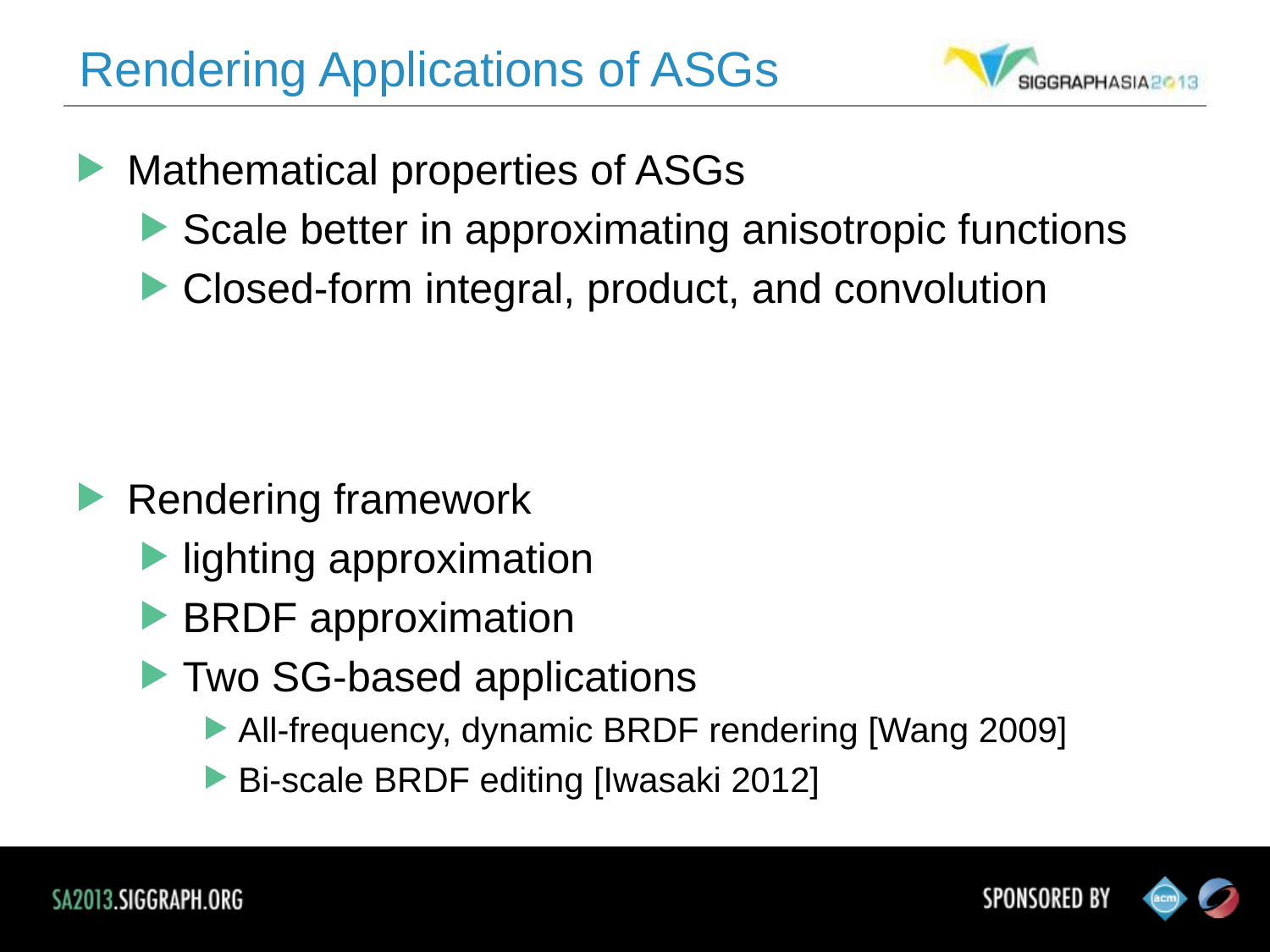

Rendering Applications of ASGs
Mathematical properties of ASGs
Scale better in approximating anisotropic functions
Closed-form integral, product, and convolution

Rendering framework
lighting approximation
BRDF approximation
Two SG-based applications
All-frequency, dynamic BRDF rendering [Wang 2009]
Bi-scale BRDF editing [Iwasaki 2012]